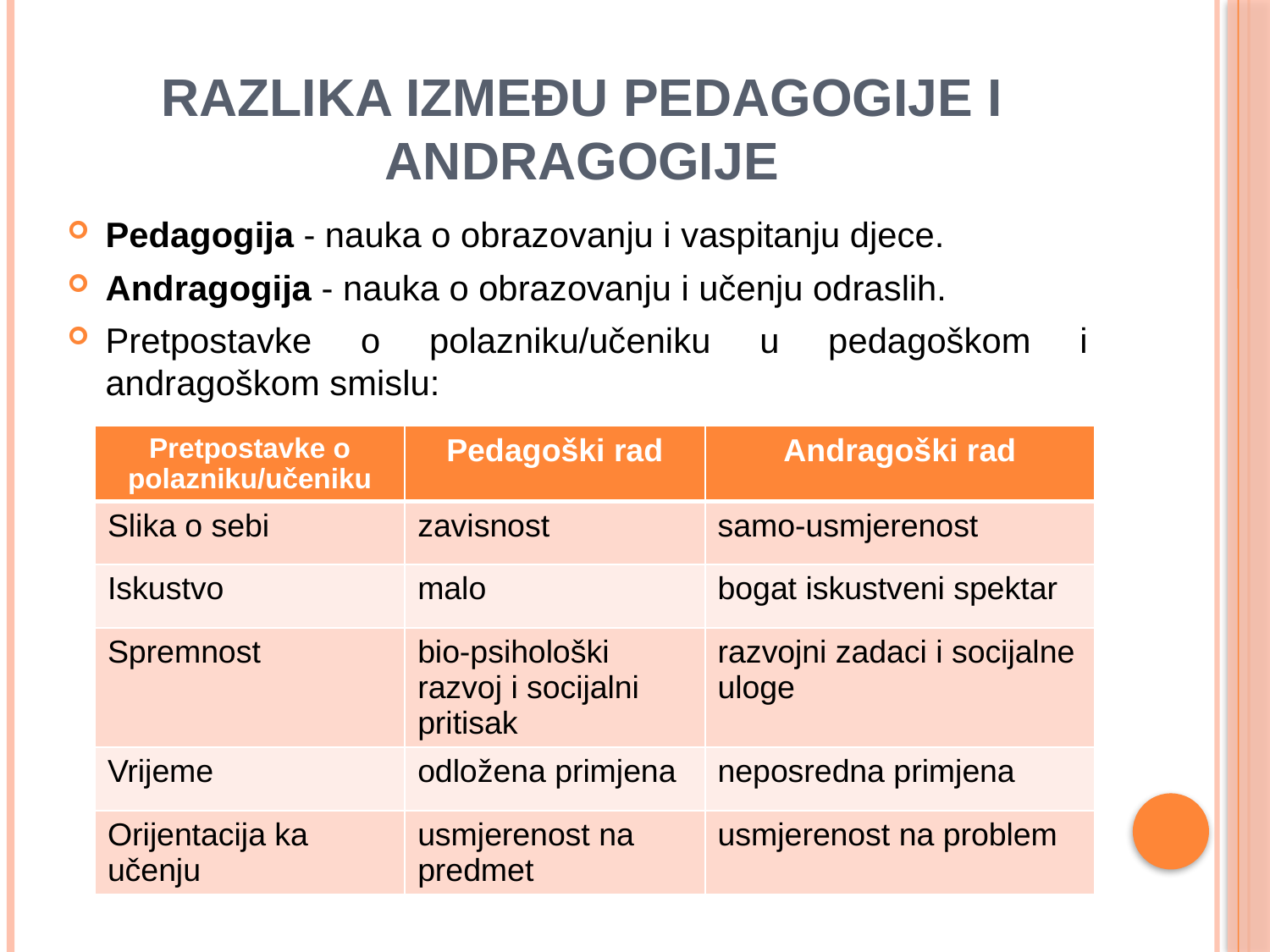

# Razlika između pedagogije i andragogije
Pedagogija - nauka o obrazovanju i vaspitanju djece.
Andragogija - nauka o obrazovanju i učenju odraslih.
Pretpostavke o polazniku/učeniku u pedagoškom i andragoškom smislu:

| Pretpostavke o polazniku/učeniku | Pedagoški rad | Andragoški rad |
| --- | --- | --- |
| Slika o sebi | zavisnost | samo-usmjerenost |
| Iskustvo | malo | bogat iskustveni spektar |
| Spremnost | bio-psihološki razvoj i socijalni pritisak | razvojni zadaci i socijalne uloge |
| Vrijeme | odložena primjena | neposredna primjena |
| Orijentacija ka učenju | usmjerenost na predmet | usmjerenost na problem |